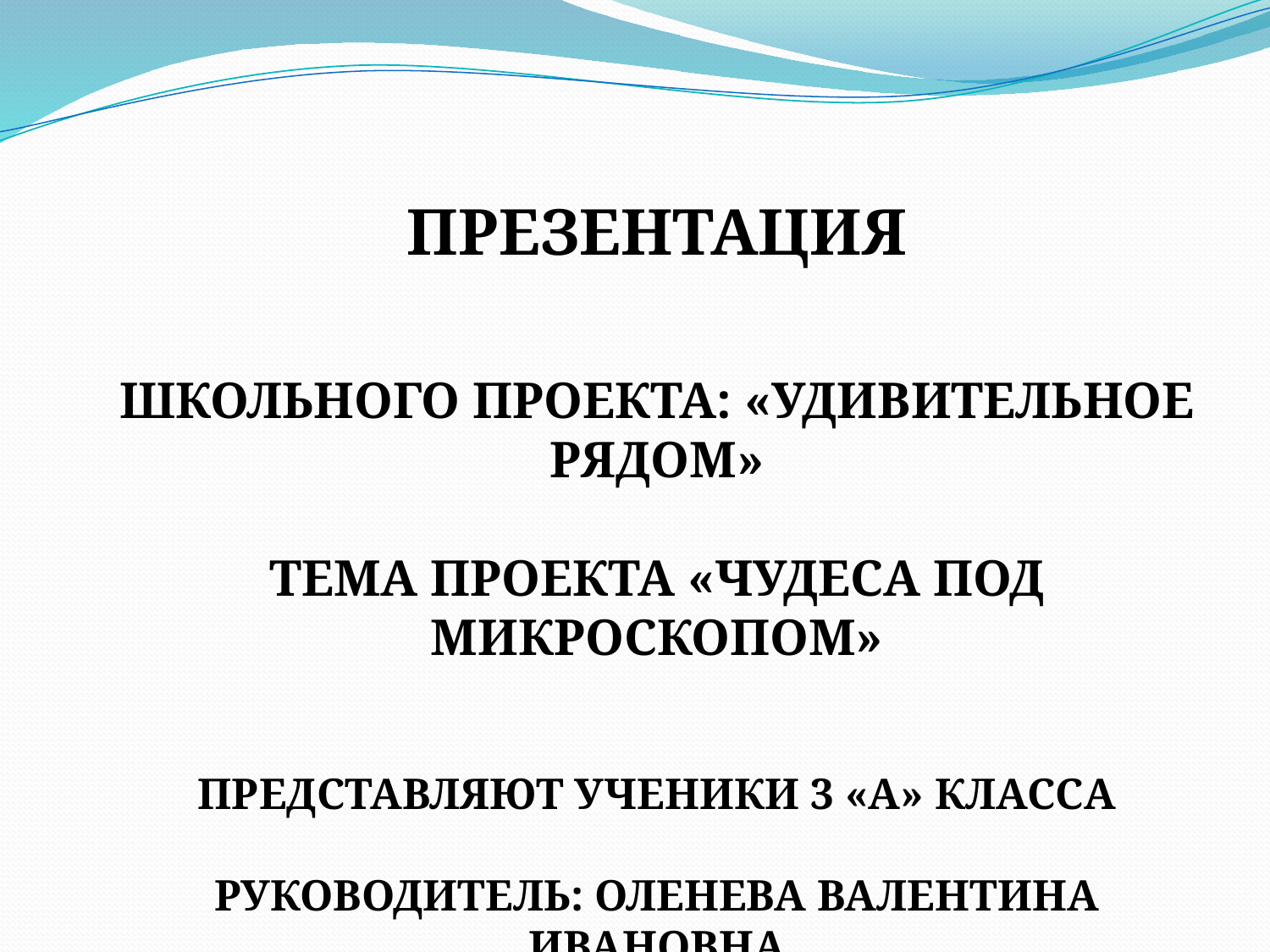

ПРЕЗЕНТАЦИЯ

Школьного проекта: «Удивительное рядом»

Тема проекта «Чудеса под микроскопом»

Представляют ученики 3 «А» класса

Руководитель: Оленева Валентина Ивановна